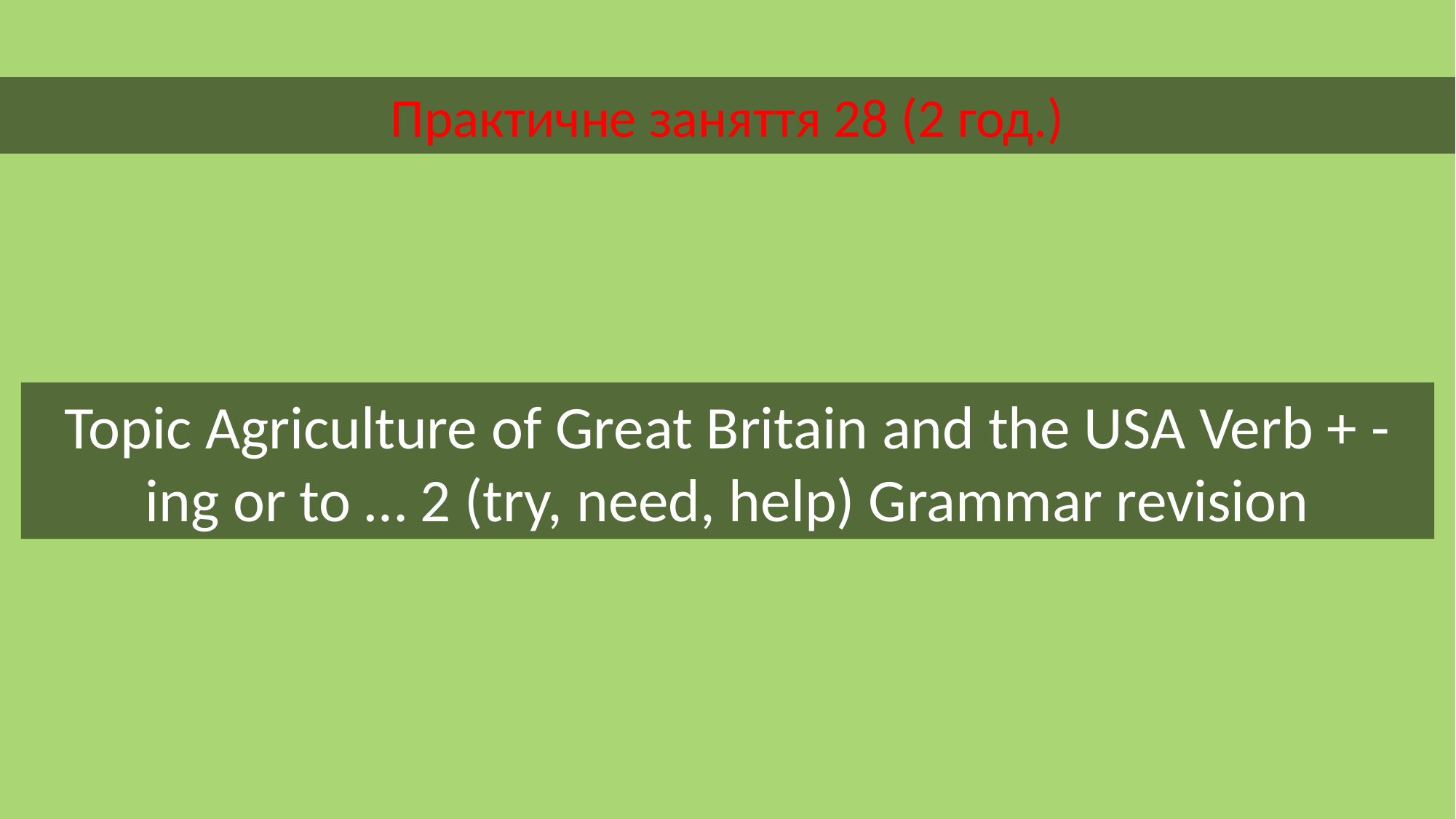

Практичне заняття 28 (2 год.)
Topic Agriculture of Great Britain and the USA Verb + -ing or to … 2 (try, need, help) Grammar revision